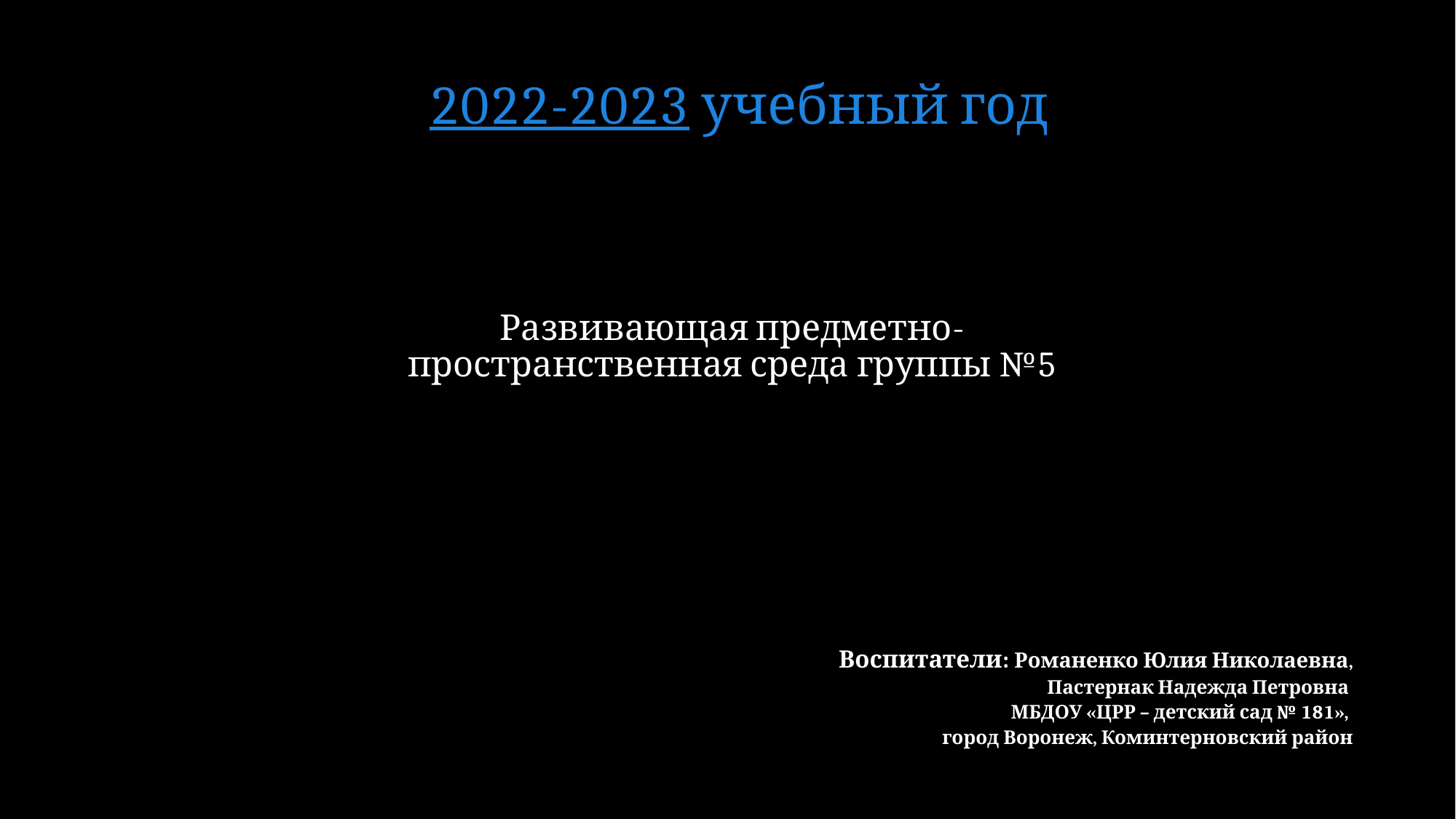

2022-2023 учебный год
# Развивающая предметно-пространственная среда группы №5

Воспитатели: Романенко Юлия Николаевна,
Пастернак Надежда Петровна
МБДОУ «ЦРР – детский сад № 181»,
город Воронеж, Коминтерновский район